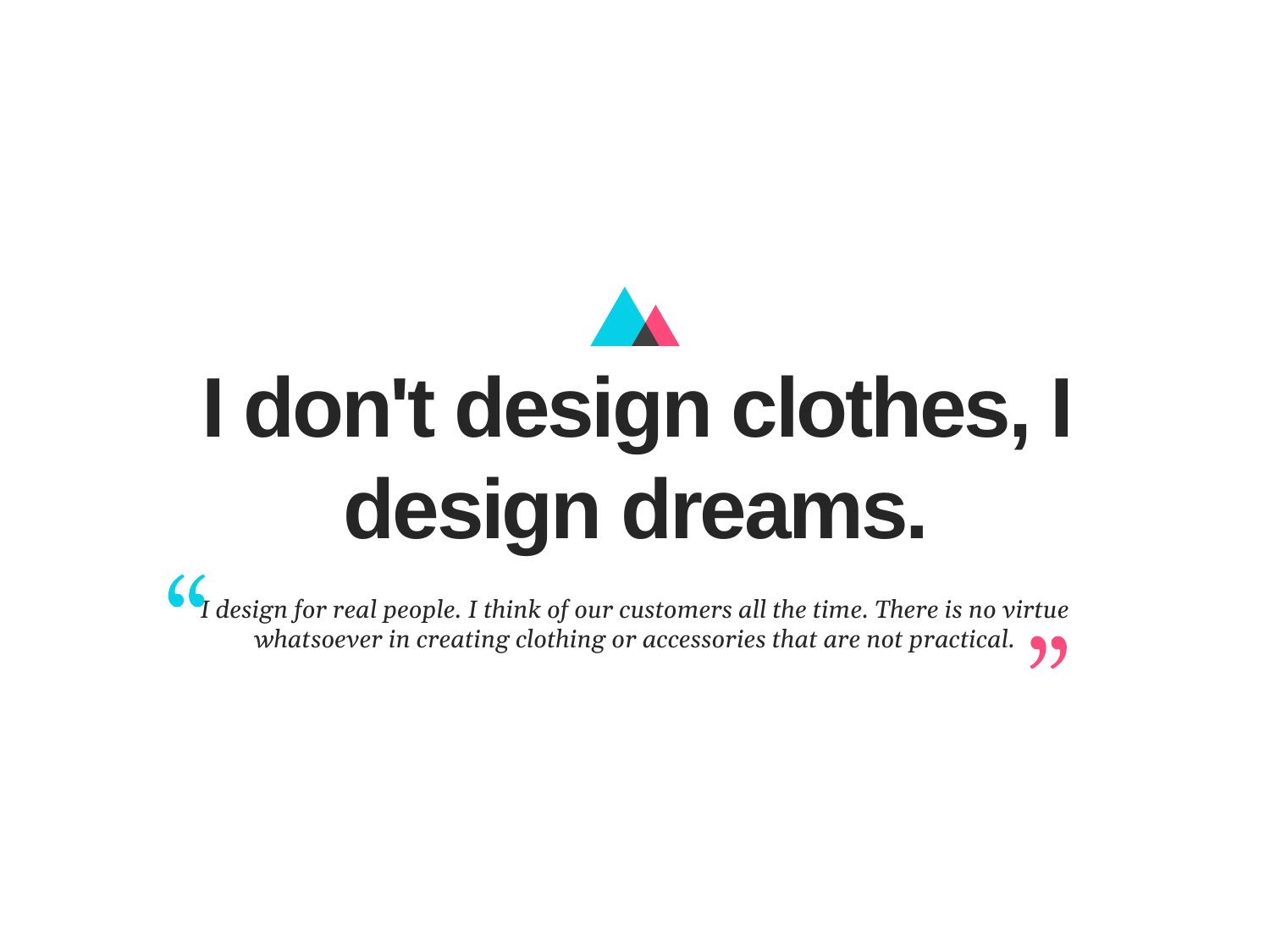

I don't design clothes, I design dreams.

I design for real people. I think of our customers all the time. There is no virtue whatsoever in creating clothing or accessories that are not practical.